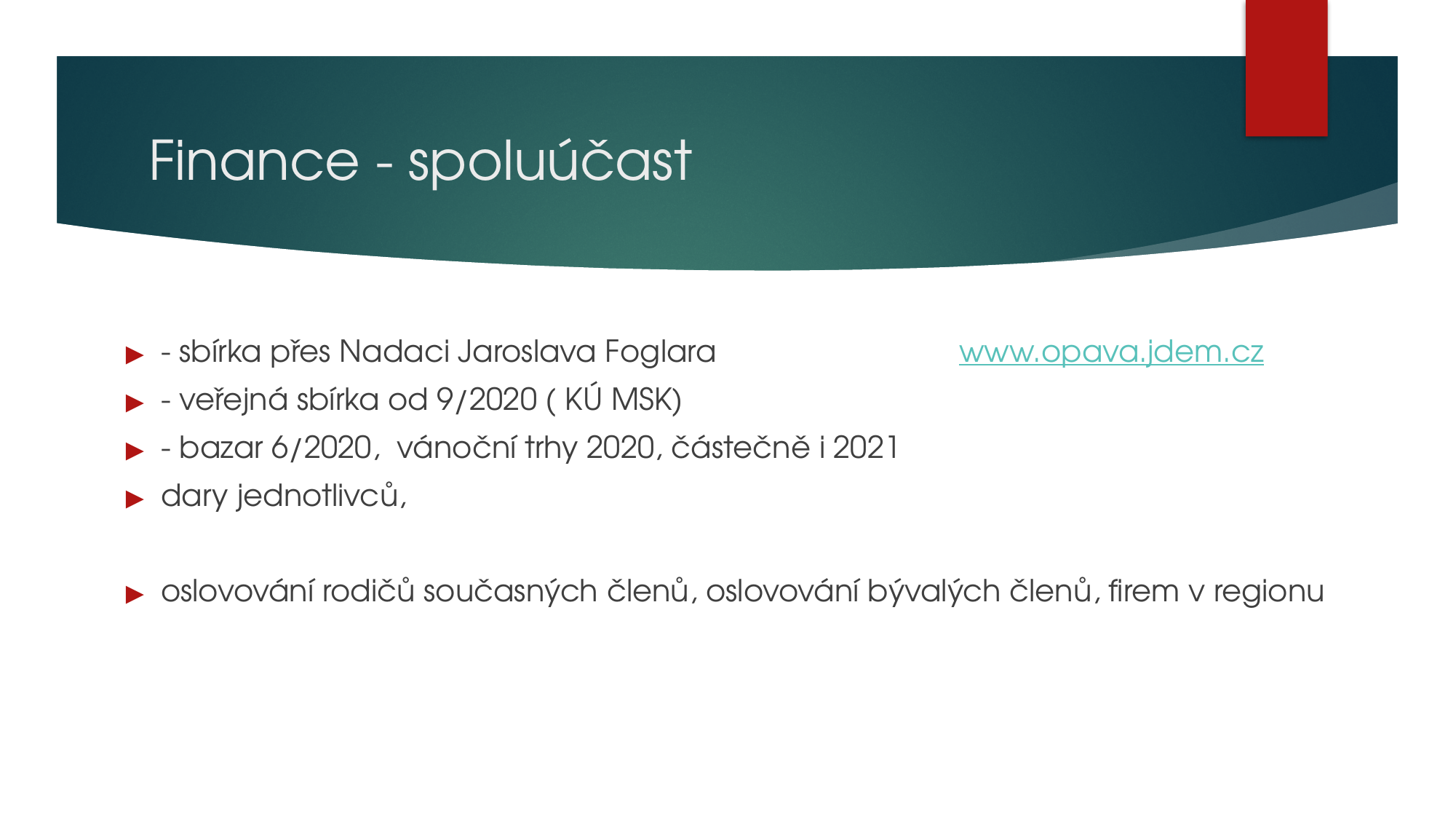

# Finance - spoluúčast

- sbírka přes Nadaci Jaroslava Foglara                             www.opava.jdem.cz
- veřejná sbírka od 9/2020 ( KÚ MSK)
- bazar 6/2020,  vánoční trhy 2020, částečně i 2021
dary jednotlivců,

oslovování rodičů současných členů, oslovování bývalých členů, firem v regionu